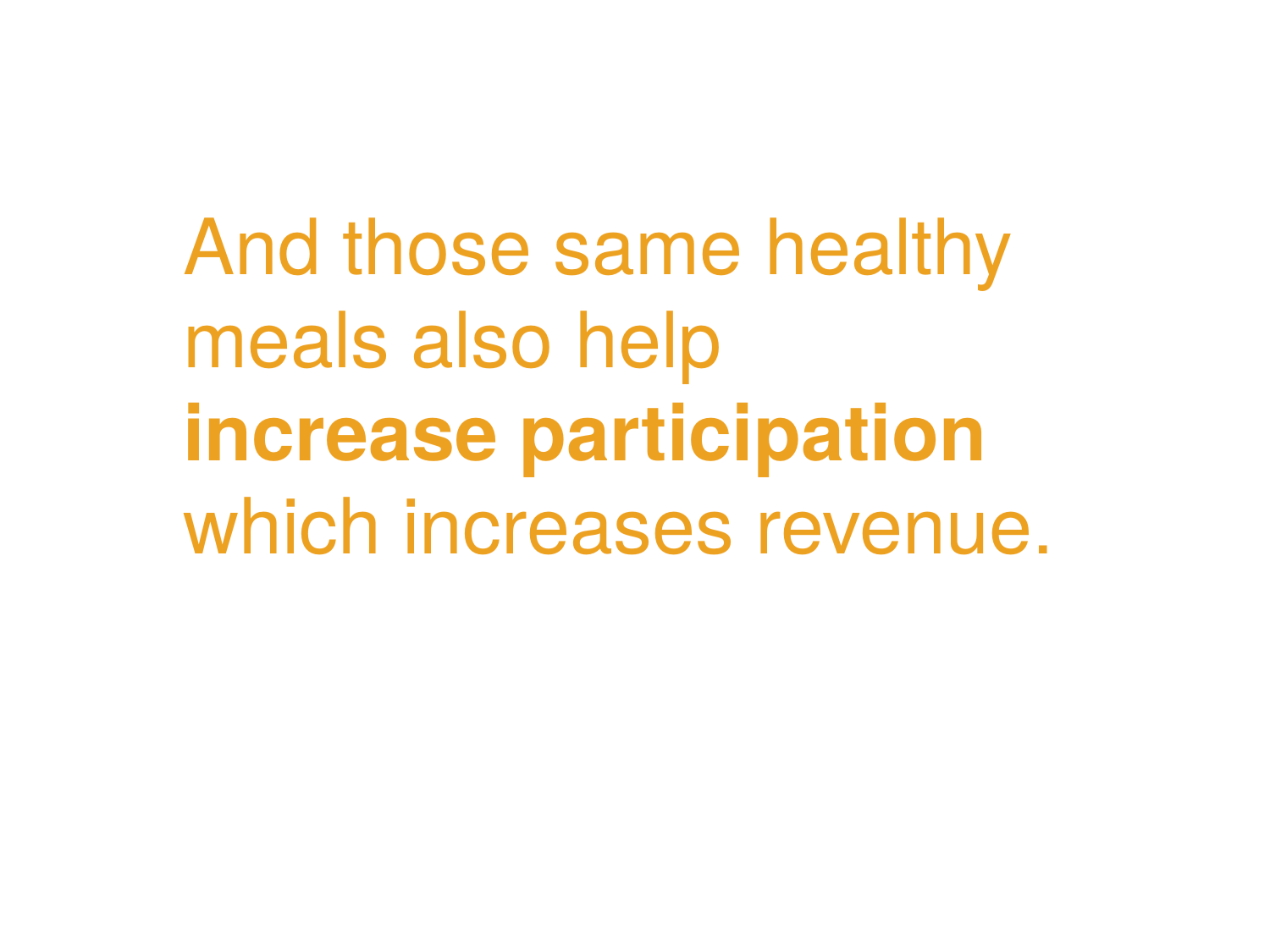

And those same healthy
meals also help
increase participation which increases revenue.